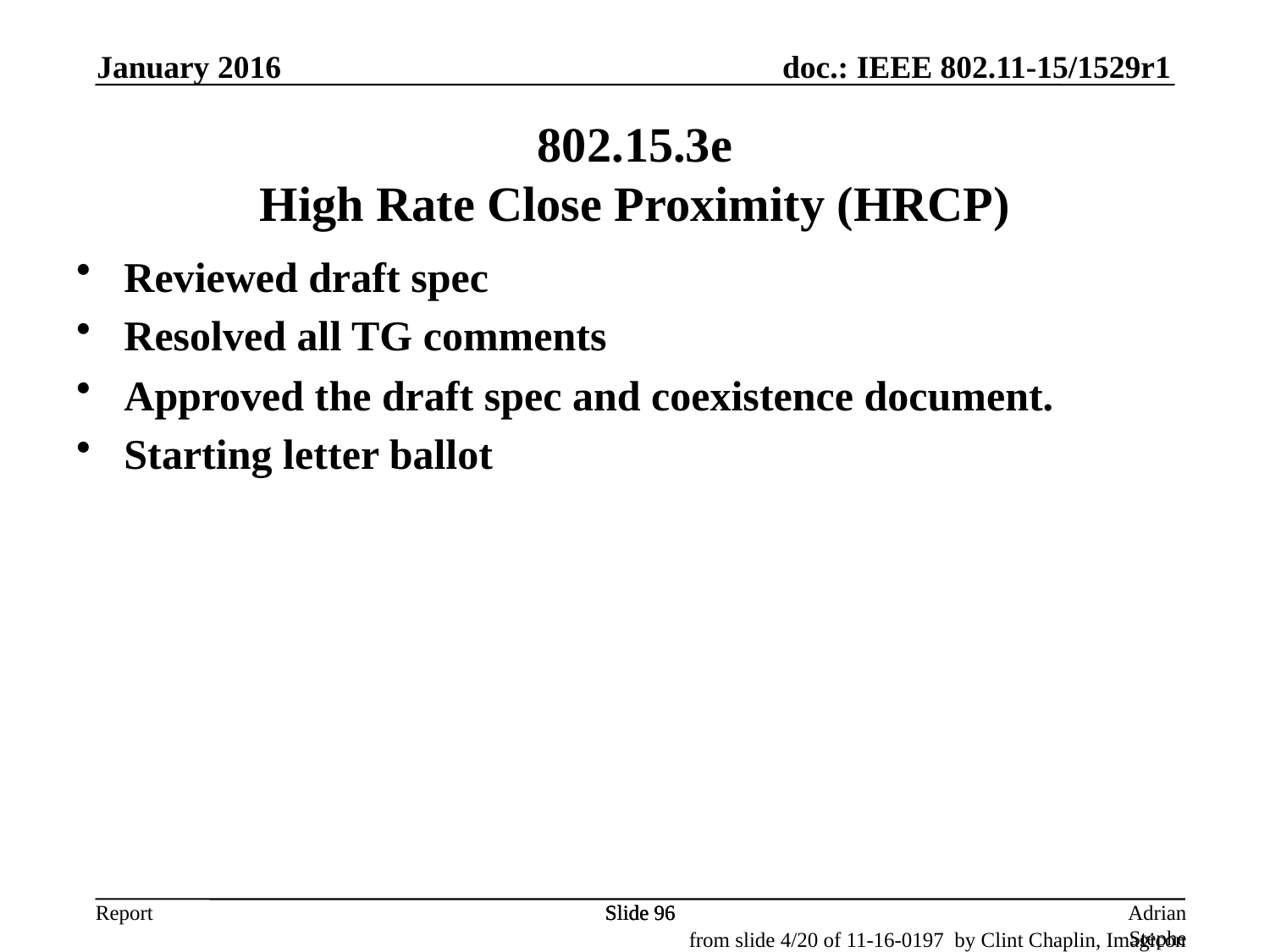

January 2016
802.15.3e
High Rate Close Proximity (HRCP)
Reviewed draft spec
Resolved all TG comments
Approved the draft spec and coexistence document.
Starting letter ballot
Slide 96
Slide 96
Slide 96
Adrian Stephens, Intel Corporation
from slide 4/20 of 11-16-0197  by Clint Chaplin, Imagicon